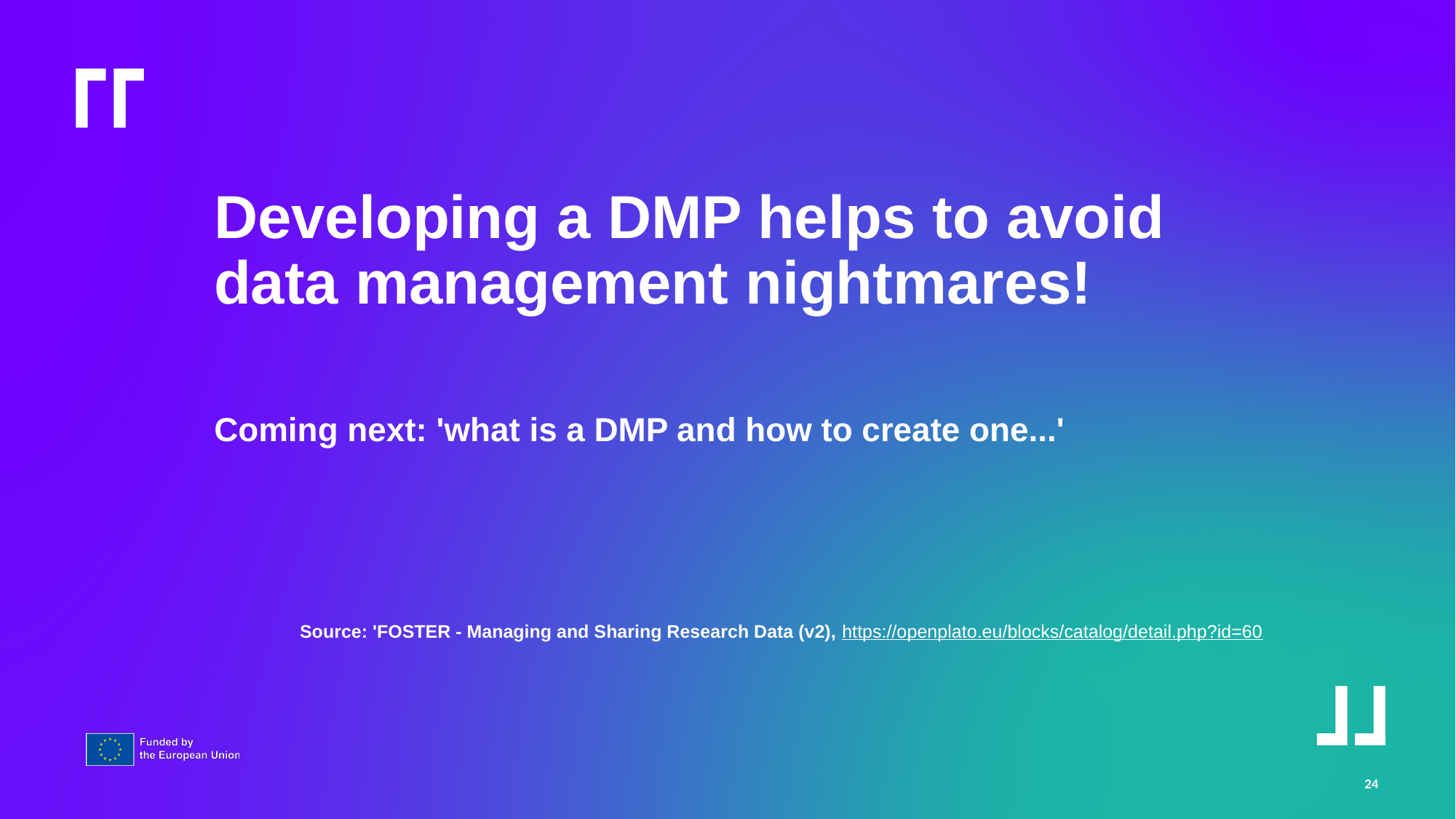

Developing a DMP helps to avoid data management nightmares!

Coming next: 'what is a DMP and how to create one...'
Source: 'FOSTER - Managing and Sharing Research Data (v2), https://openplato.eu/blocks/catalog/detail.php?id=60